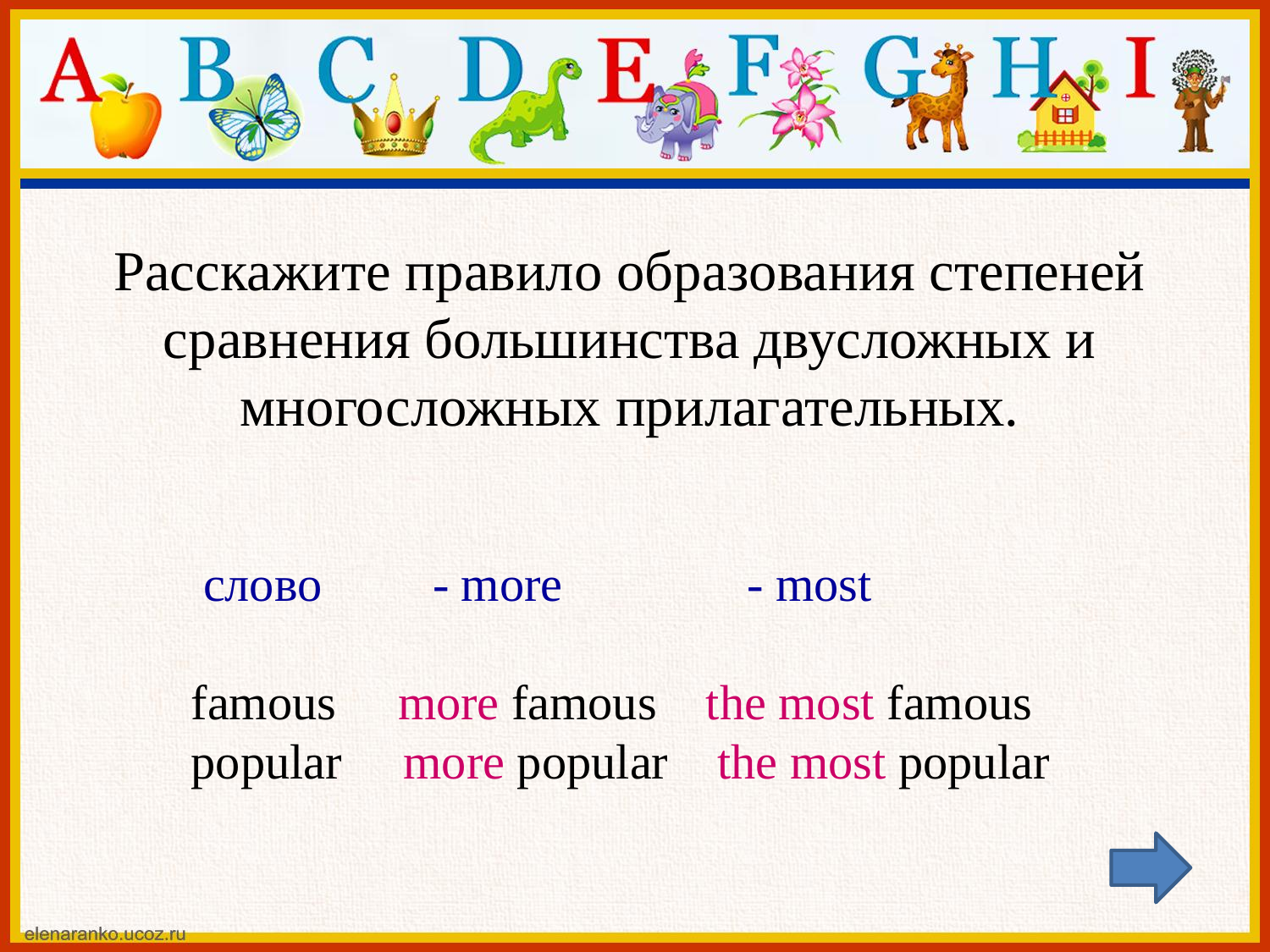

Расскажите правило образования степеней сравнения большинства двусложных и многосложных прилагательных.
 слово         - more               - most

famous     more famous    the most famous
popular     more popular    the most popular